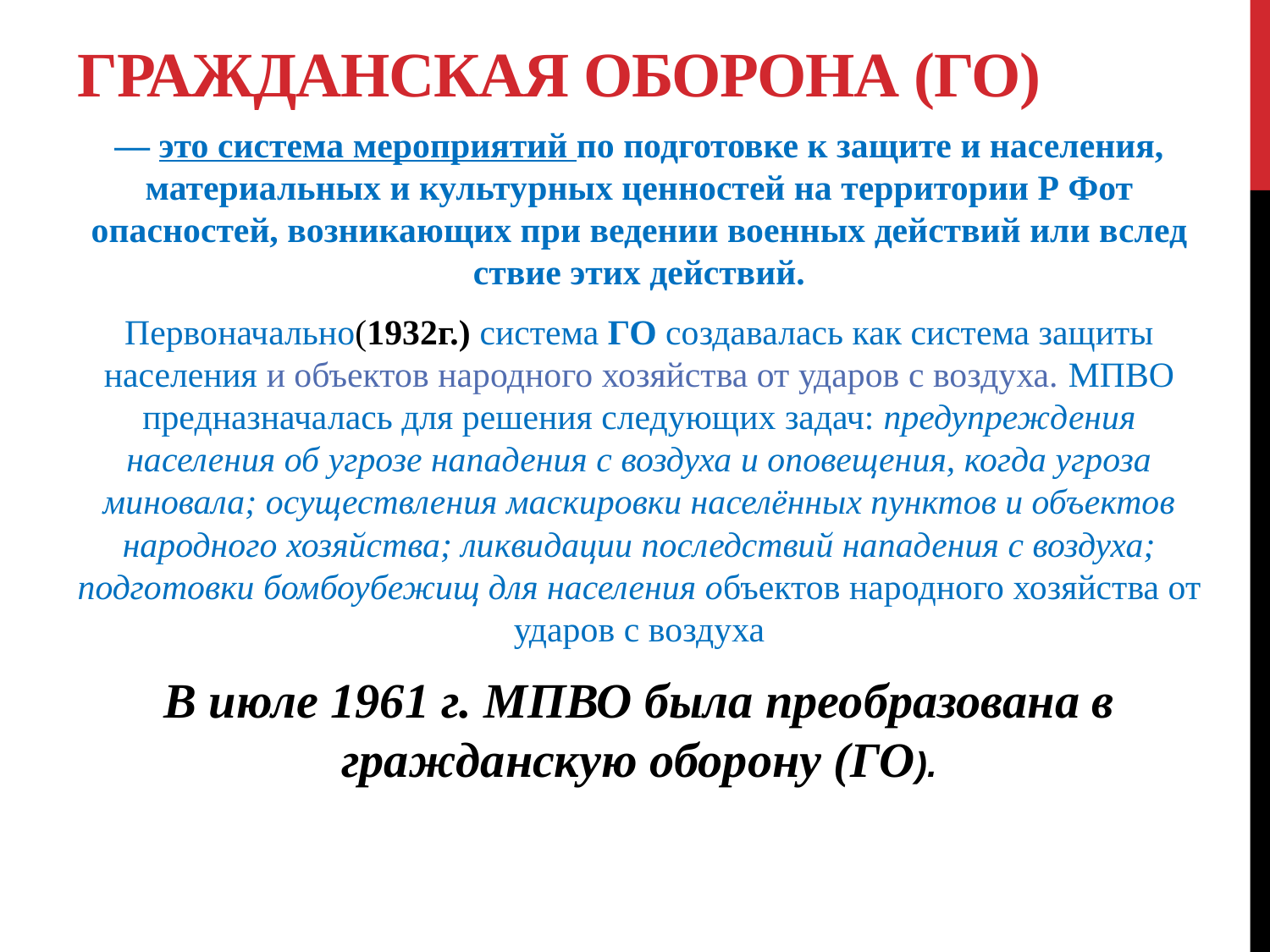

# Гражданская оборона (ГО)
— это система мероприятий по подготовке к защите и на­селения, материальных и культурных ценностей на территории Р Фот опасностей, воз­никающих при ведении военных действий или вслед­ствие этих действий.
Первоначально(1932г.) система ГО создавалась как система защиты населения и объектов народного хозяйства от ударов с воздуха. МПВО предназначалась для решения следующих задач: предупреждения населения об угрозе нападения с воздуха и оповещения, когда угроза миновала; осуществления маскировки населённых пунктов и объектов народного хозяйства; ликвидации последствий нападения с воздуха; подготовки бомбоубежищ для населения объектов народного хозяйства от ударов с воздуха
В июле 1961 г. МПВО была преобразована в гражданскую оборону (ГО).